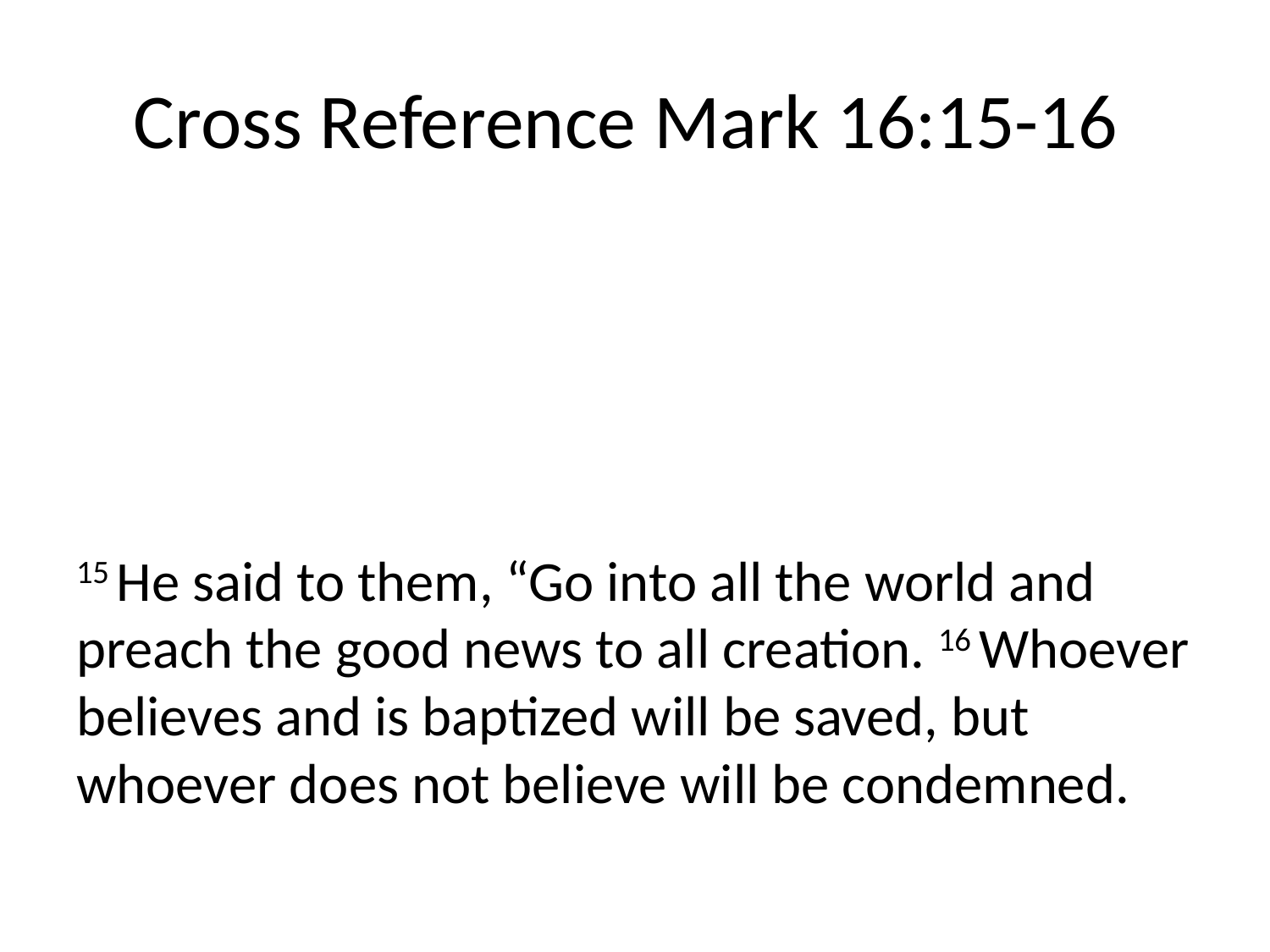

# Cross Reference Mark 16:15-16

15 He said to them, “Go into all the world and preach the good news to all creation. 16 Whoever believes and is baptized will be saved, but whoever does not believe will be condemned.